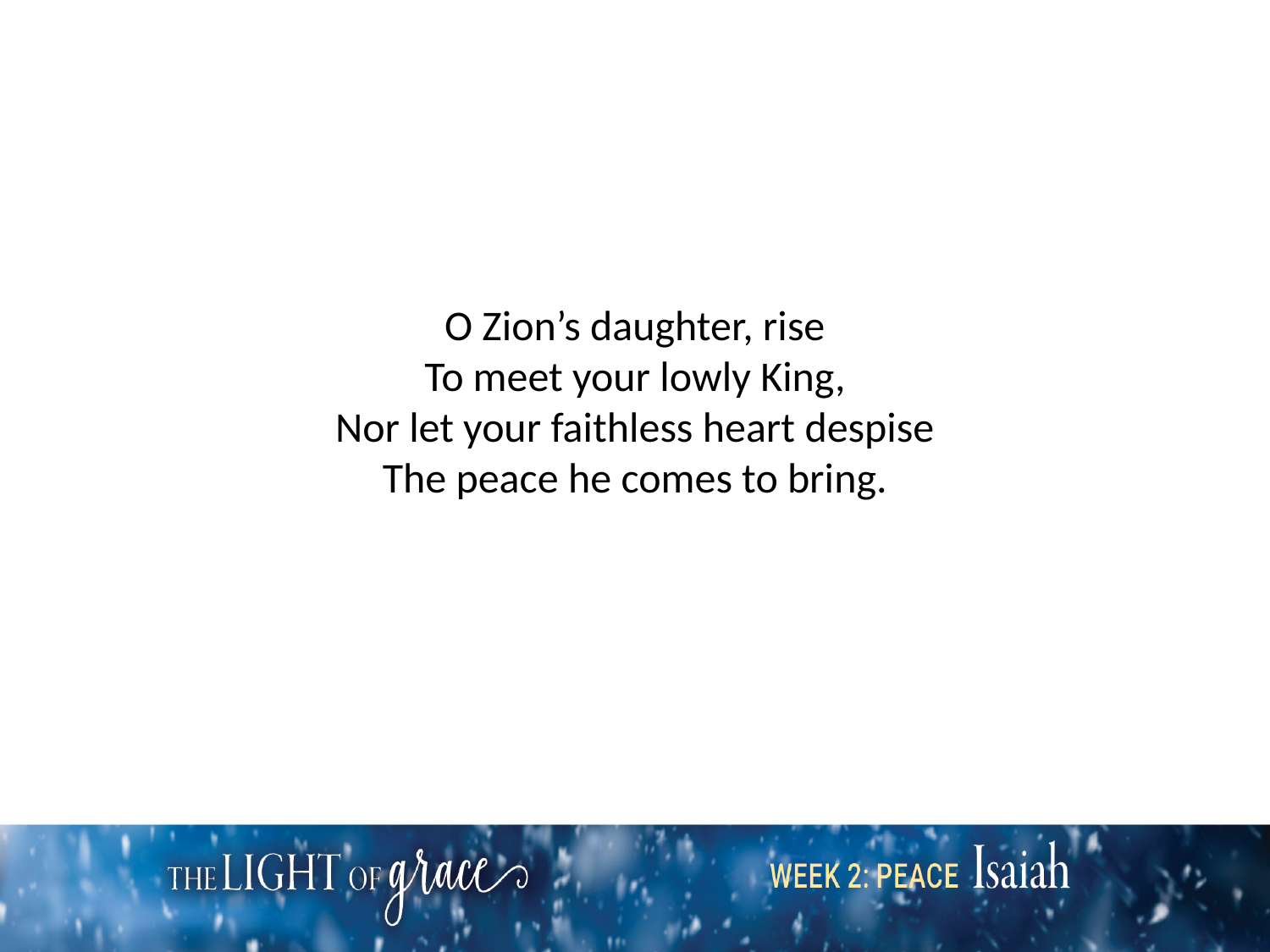

O Zion’s daughter, rise
To meet your lowly King,
Nor let your faithless heart despise
The peace he comes to bring.